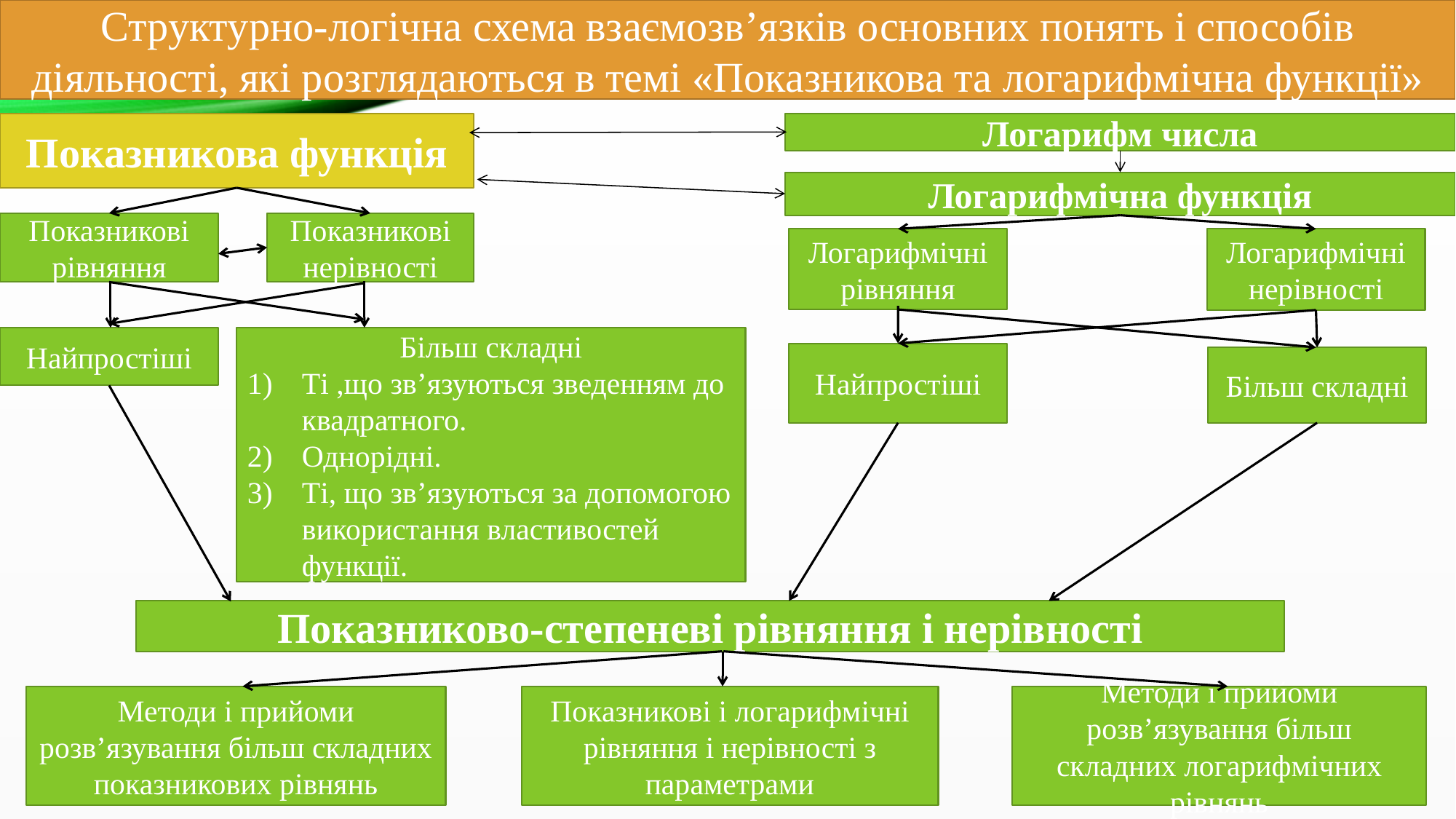

Структурно-логічна схема взаємозв’язків основних понять і способів діяльності, які розглядаються в темі «Показникова та логарифмічна функції»
Показникова функція
Логарифм числа
Логарифмічна функція
Показникові
рівняння
Показникові
нерівності
Логарифмічні
рівняння
Логарифмічні
нерівності
Найпростіші
Більш складні
Ті ,що зв’язуються зведенням до квадратного.
Однорідні.
Ті, що зв’язуються за допомогою використання властивостей функції.
Найпростіші
Більш складні
Показниково-степеневі рівняння і нерівності
Методи і прийоми розв’язування більш складних показникових рівнянь
Показникові і логарифмічні рівняння і нерівності з параметрами
Методи і прийоми розв’язування більш складних логарифмічних рівнянь